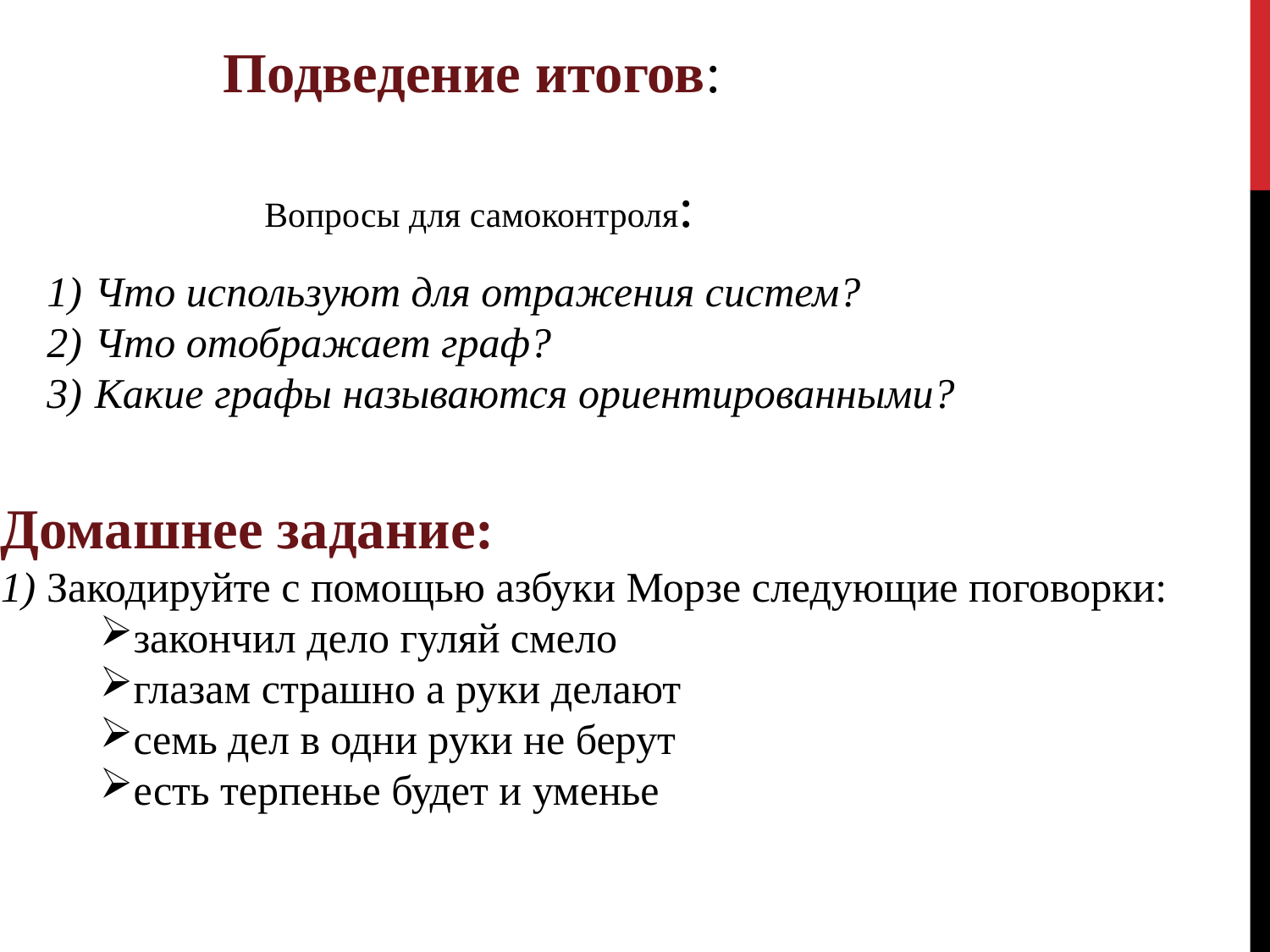

Подведение итогов:

Вопросы для самоконтроля:
Что используют для отражения систем?
Что отображает граф?
Какие графы называются ориентированными?

Домашнее задание:
1) Закодируйте с помощью азбуки Морзе следующие поговорки:
закончил дело гуляй смело
глазам страшно а руки делают
семь дел в одни руки не берут
есть терпенье будет и уменье